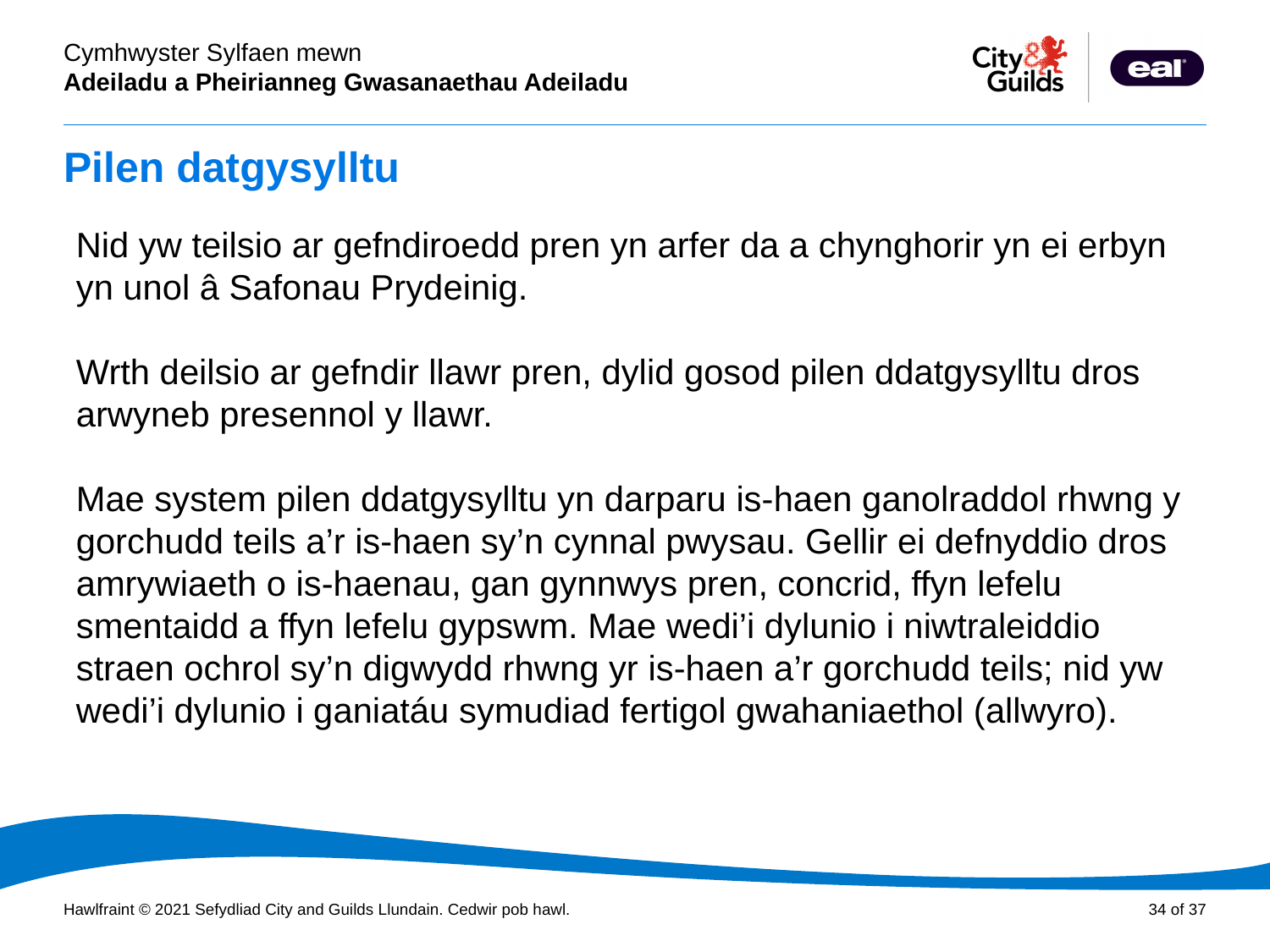

# Pilen datgysylltu
Nid yw teilsio ar gefndiroedd pren yn arfer da a chynghorir yn ei erbyn yn unol â Safonau Prydeinig.

Wrth deilsio ar gefndir llawr pren, dylid gosod pilen ddatgysylltu dros arwyneb presennol y llawr.

Mae system pilen ddatgysylltu yn darparu is-haen ganolraddol rhwng y gorchudd teils a’r is-haen sy’n cynnal pwysau. Gellir ei defnyddio dros amrywiaeth o is-haenau, gan gynnwys pren, concrid, ffyn lefelu smentaidd a ffyn lefelu gypswm. Mae wedi’i dylunio i niwtraleiddio straen ochrol sy’n digwydd rhwng yr is-haen a’r gorchudd teils; nid yw wedi’i dylunio i ganiatáu symudiad fertigol gwahaniaethol (allwyro).